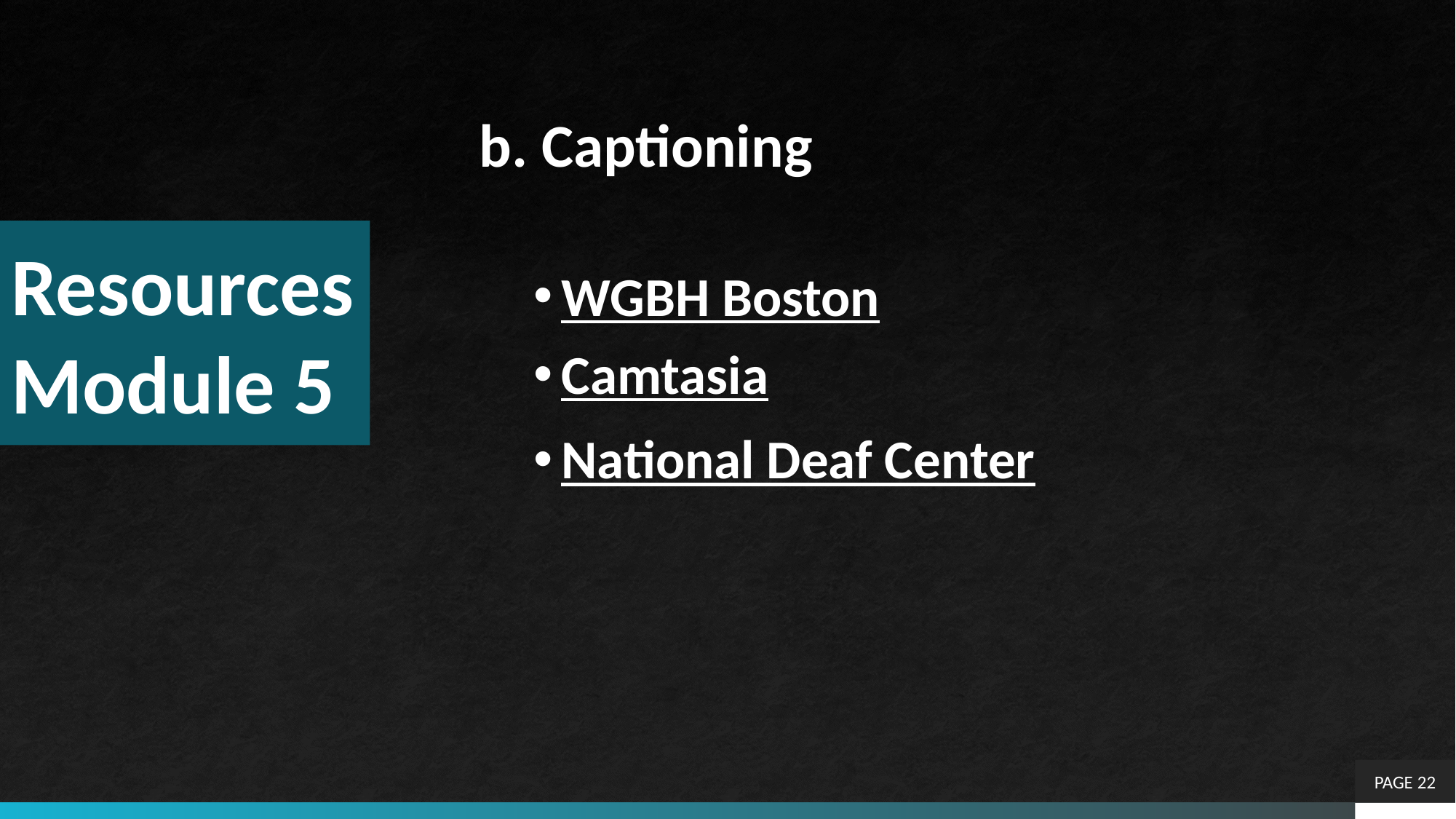

b. Captioning

WGBH Boston
Camtasia
National Deaf Center

# Resources Module 5
PAGE 22